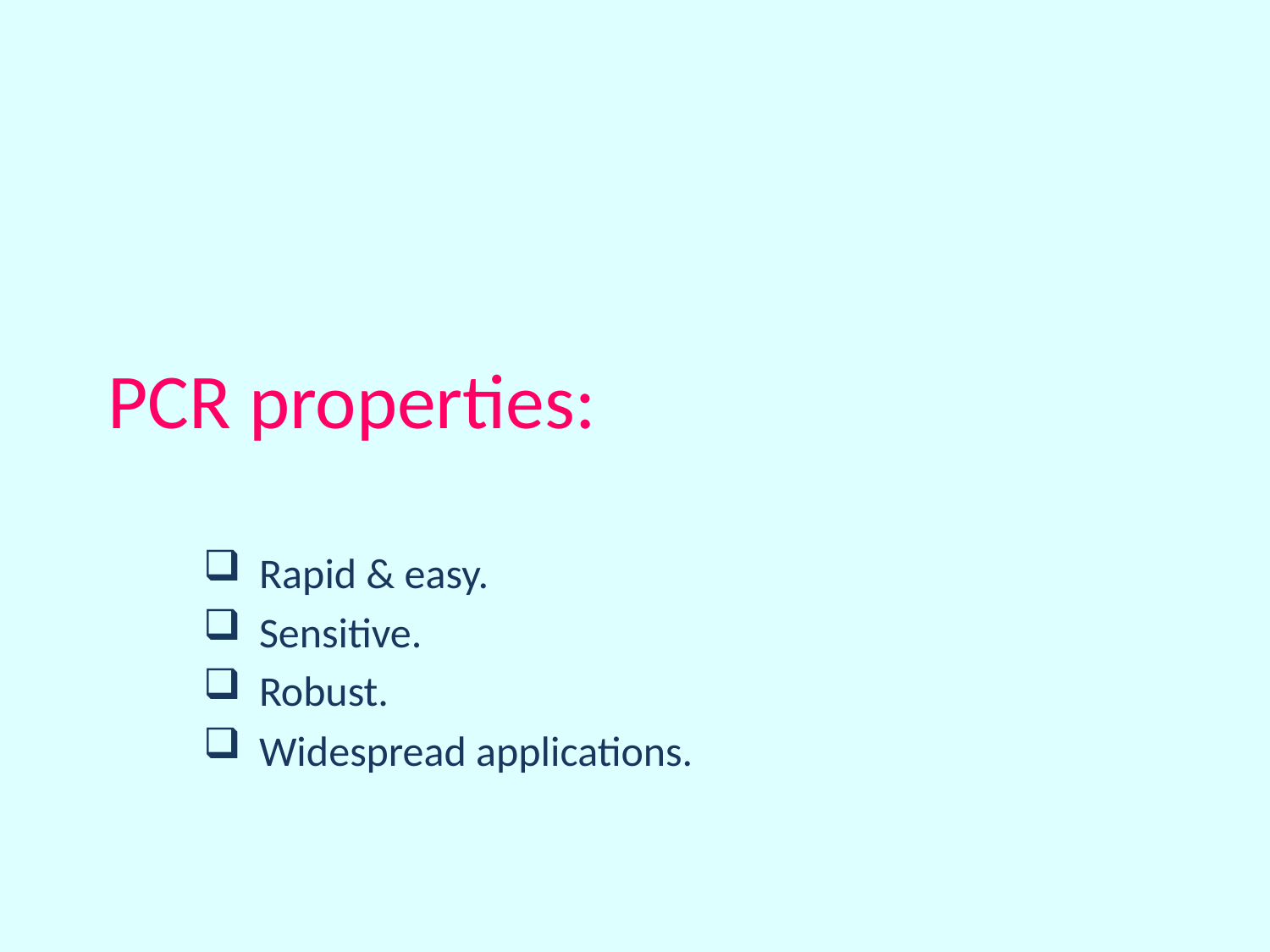

# PCR properties:
Rapid & easy.
Sensitive.
Robust.
Widespread applications.